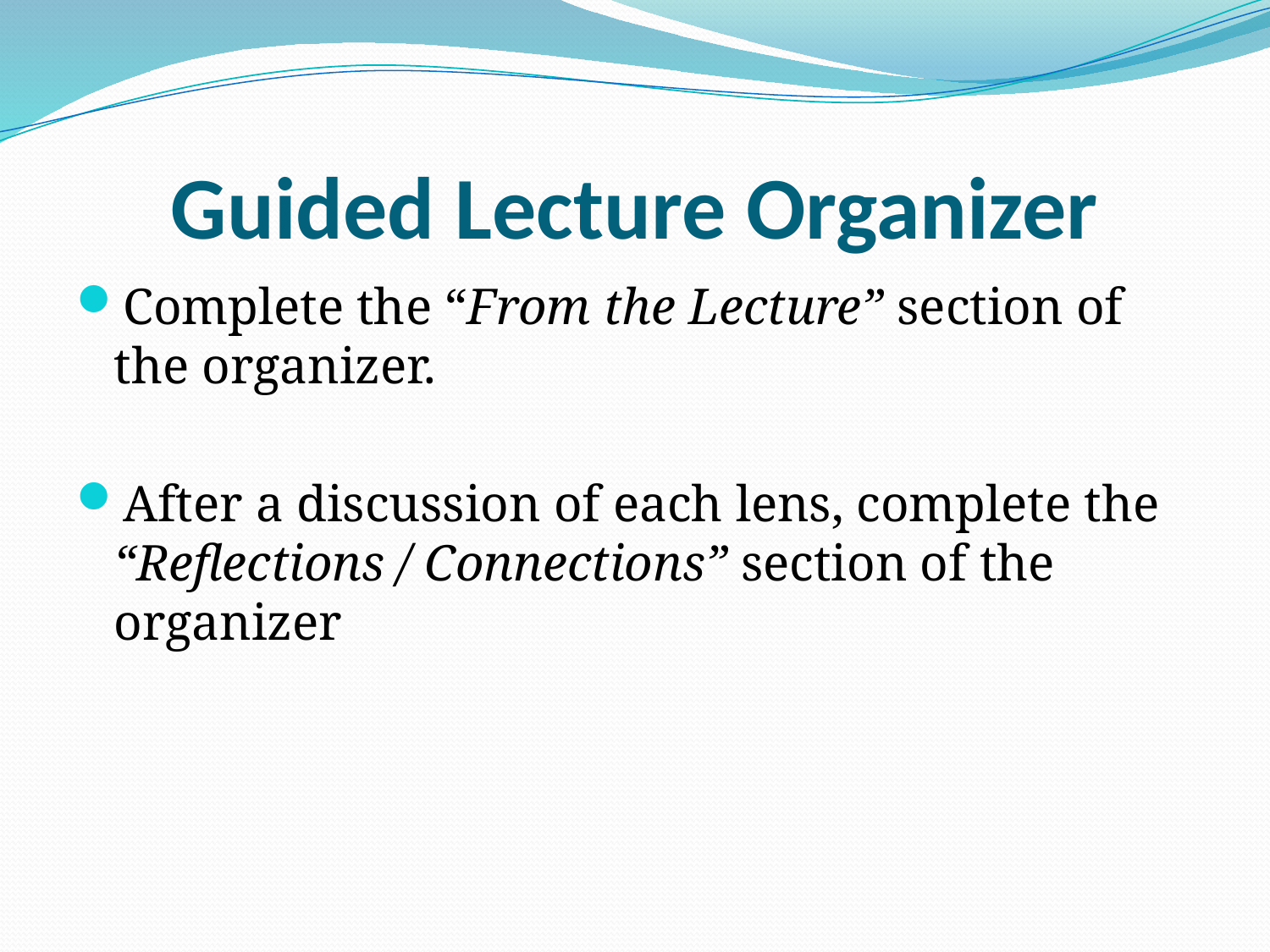

# Guided Lecture Organizer
Complete the “From the Lecture” section of the organizer.

After a discussion of each lens, complete the “Reflections / Connections” section of the organizer